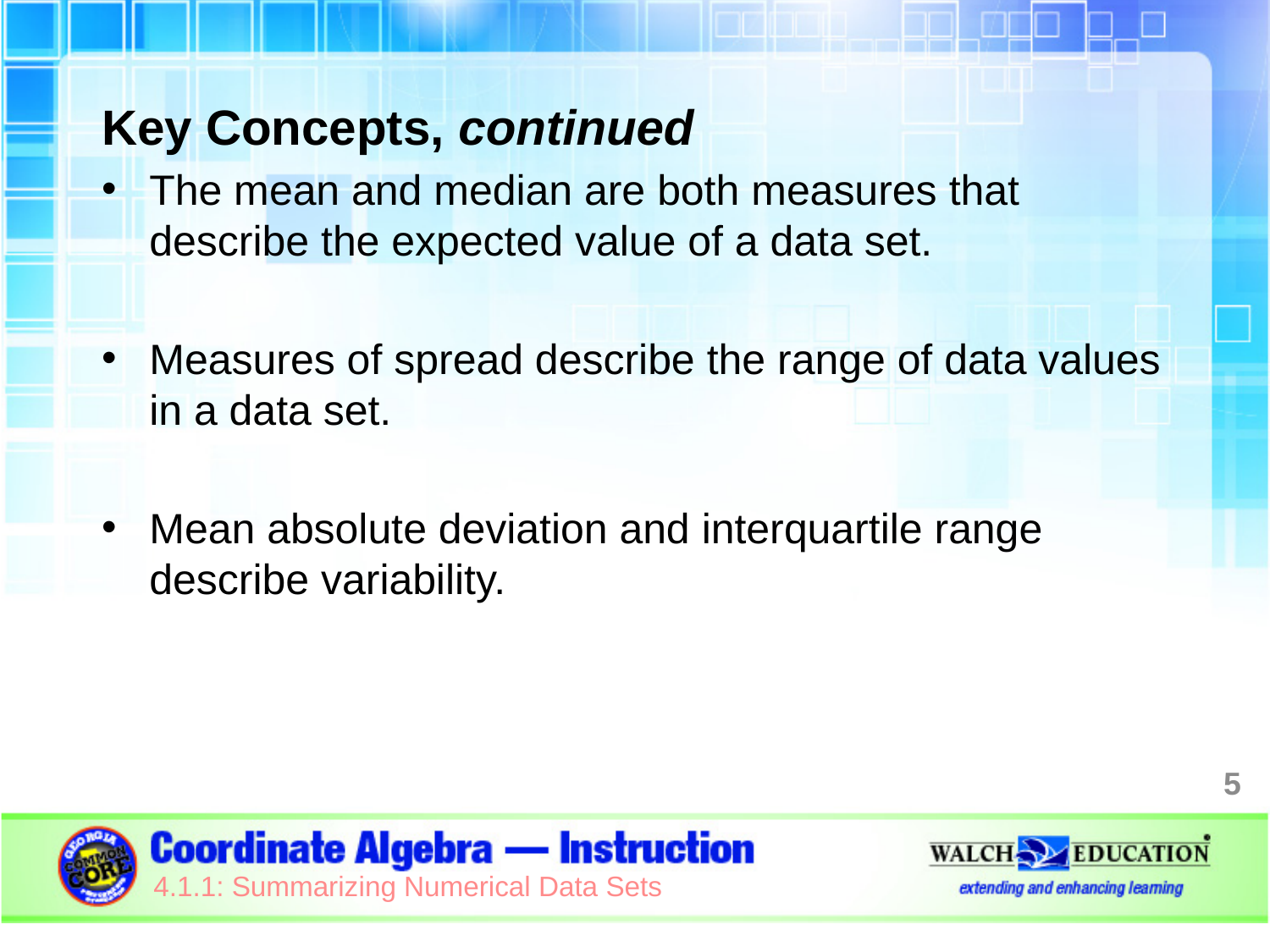

Key Concepts, continued
The mean and median are both measures that describe the expected value of a data set.

Measures of spread describe the range of data values in a data set.

Mean absolute deviation and interquartile range describe variability.
5
4.1.1: Summarizing Numerical Data Sets